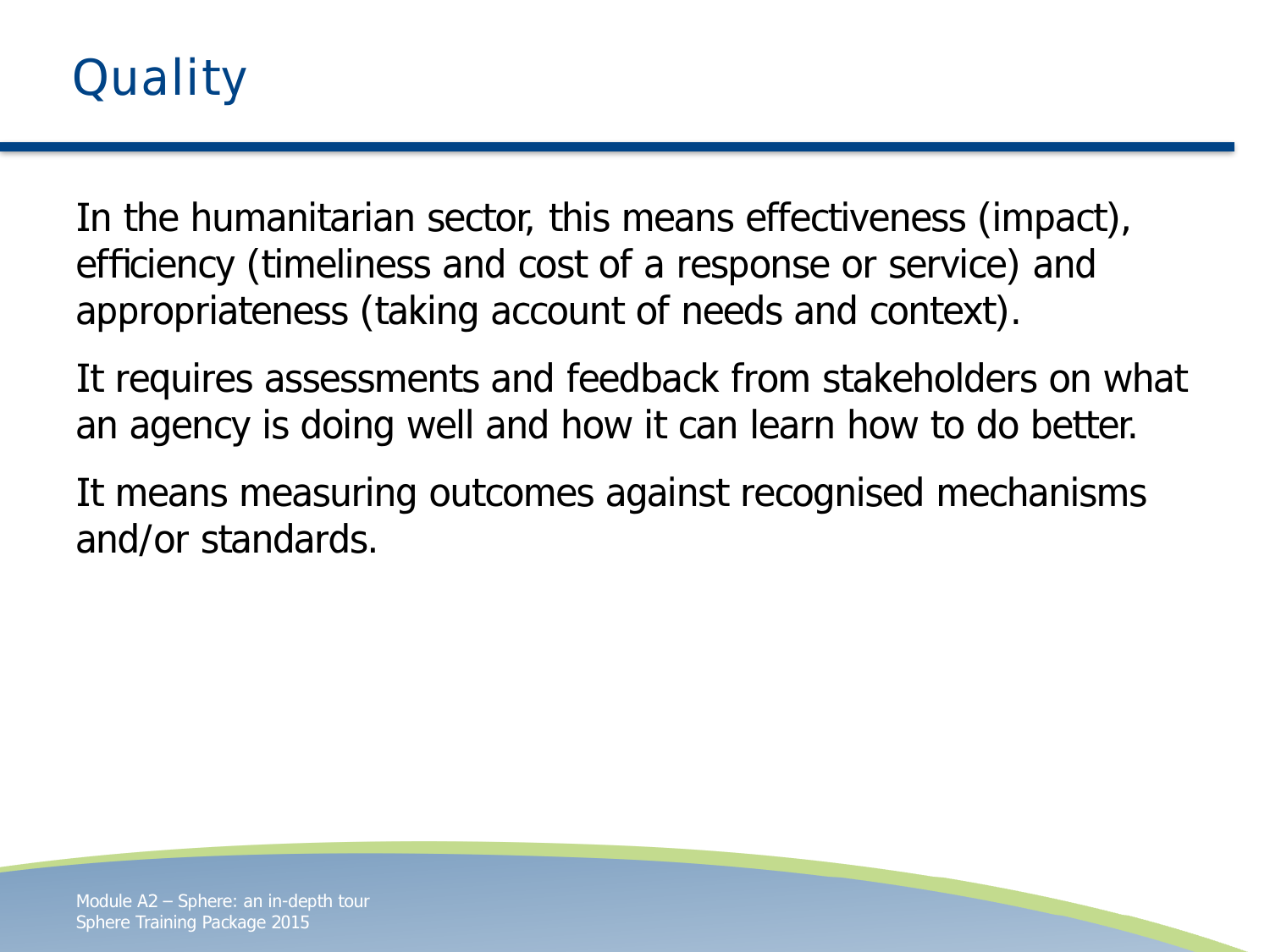

# Quality
In the humanitarian sector, this means effectiveness (impact), efficiency (timeliness and cost of a response or service) and appropriateness (taking account of needs and context).
It requires assessments and feedback from stakeholders on what an agency is doing well and how it can learn how to do better.
It means measuring outcomes against recognised mechanisms and/or standards.
Module A2 – Sphere: an in-depth tour
Sphere Training Package 2015